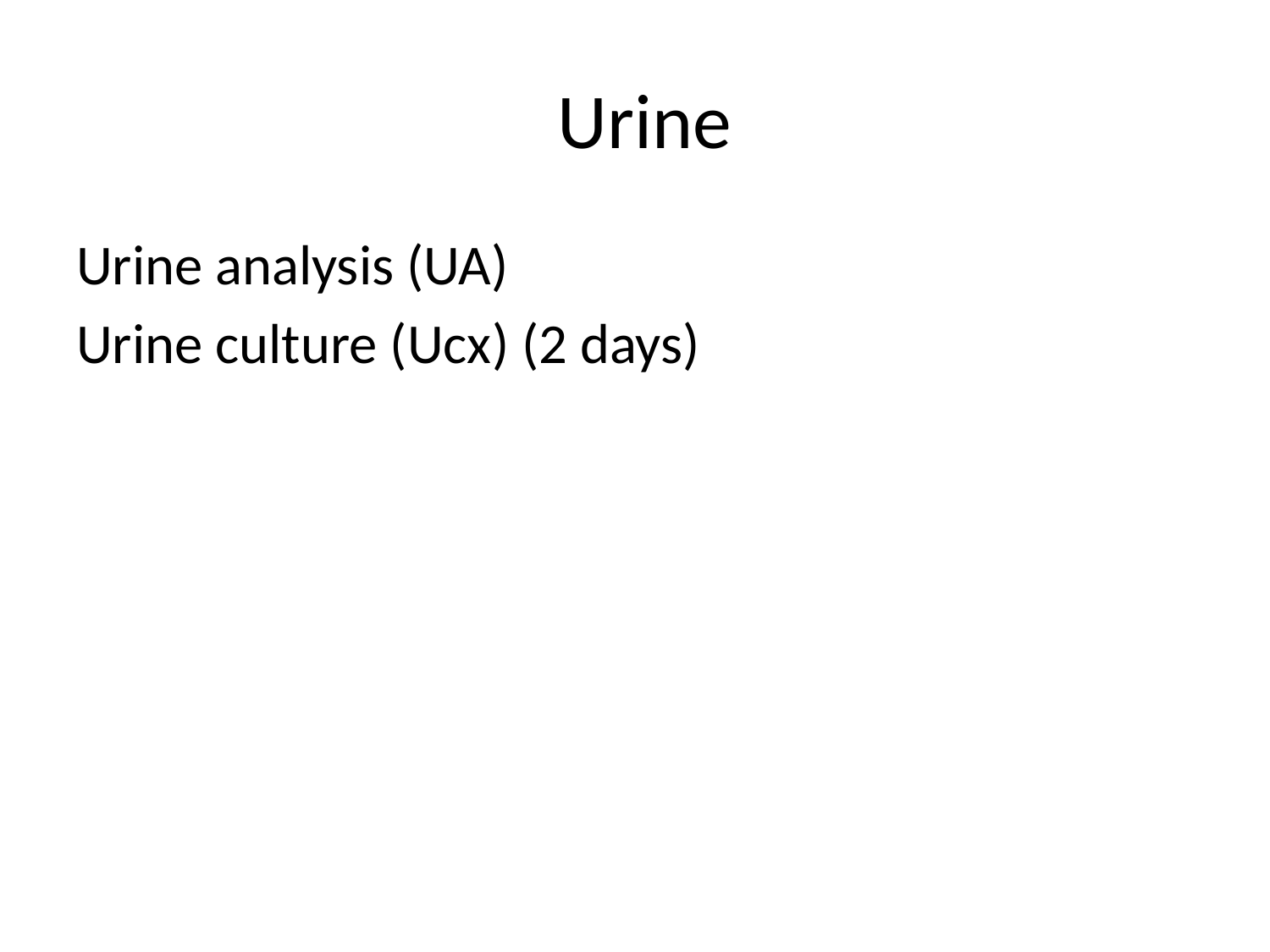

# Urine
Urine analysis (UA)
Urine culture (Ucx) (2 days)